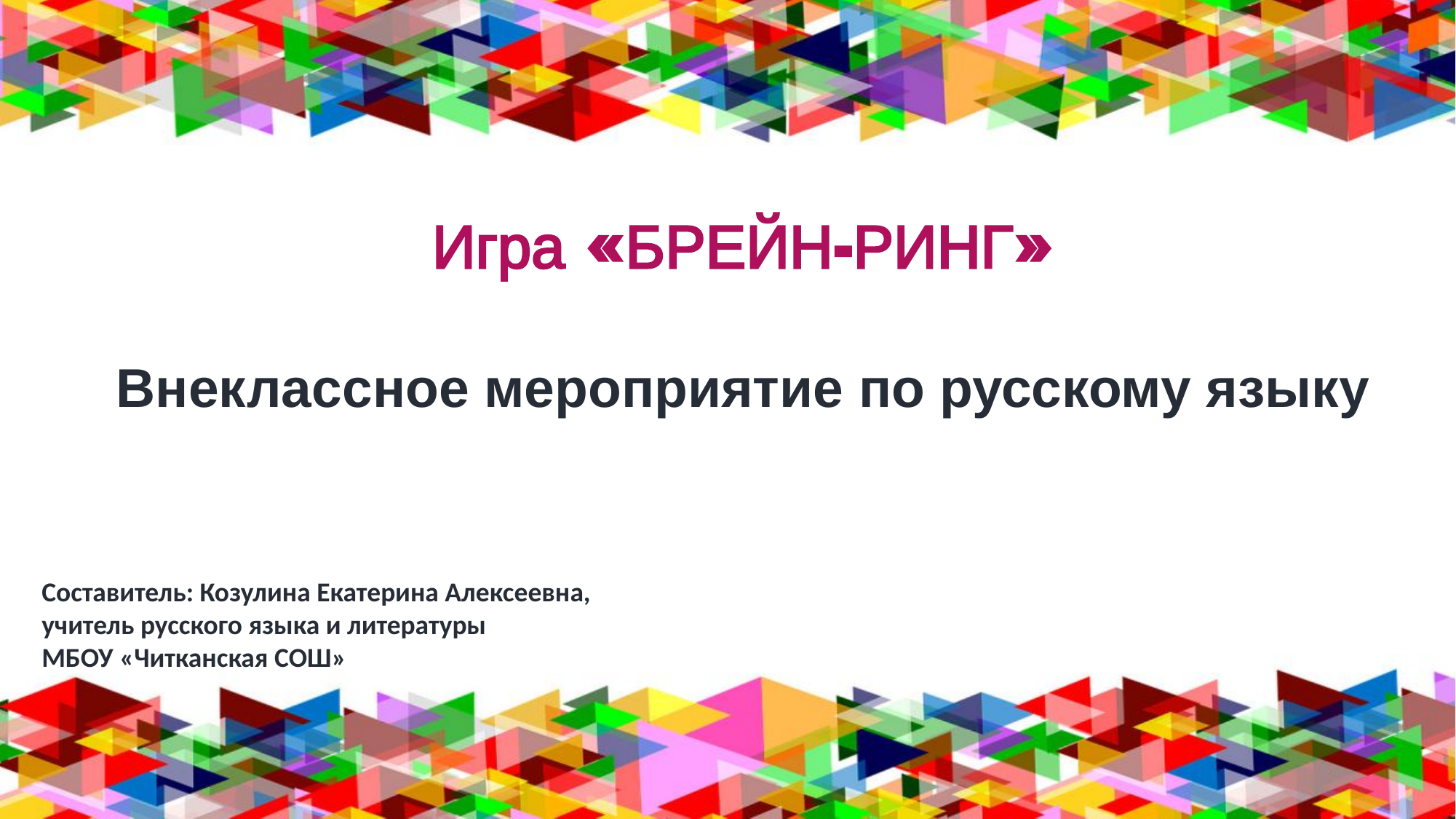

# Игра «БРЕЙН-РИНГ» Внеклассное мероприятие по русскому языку
Составитель: Козулина Екатерина Алексеевна,
учитель русского языка и литературы
МБОУ «Читканская СОШ»